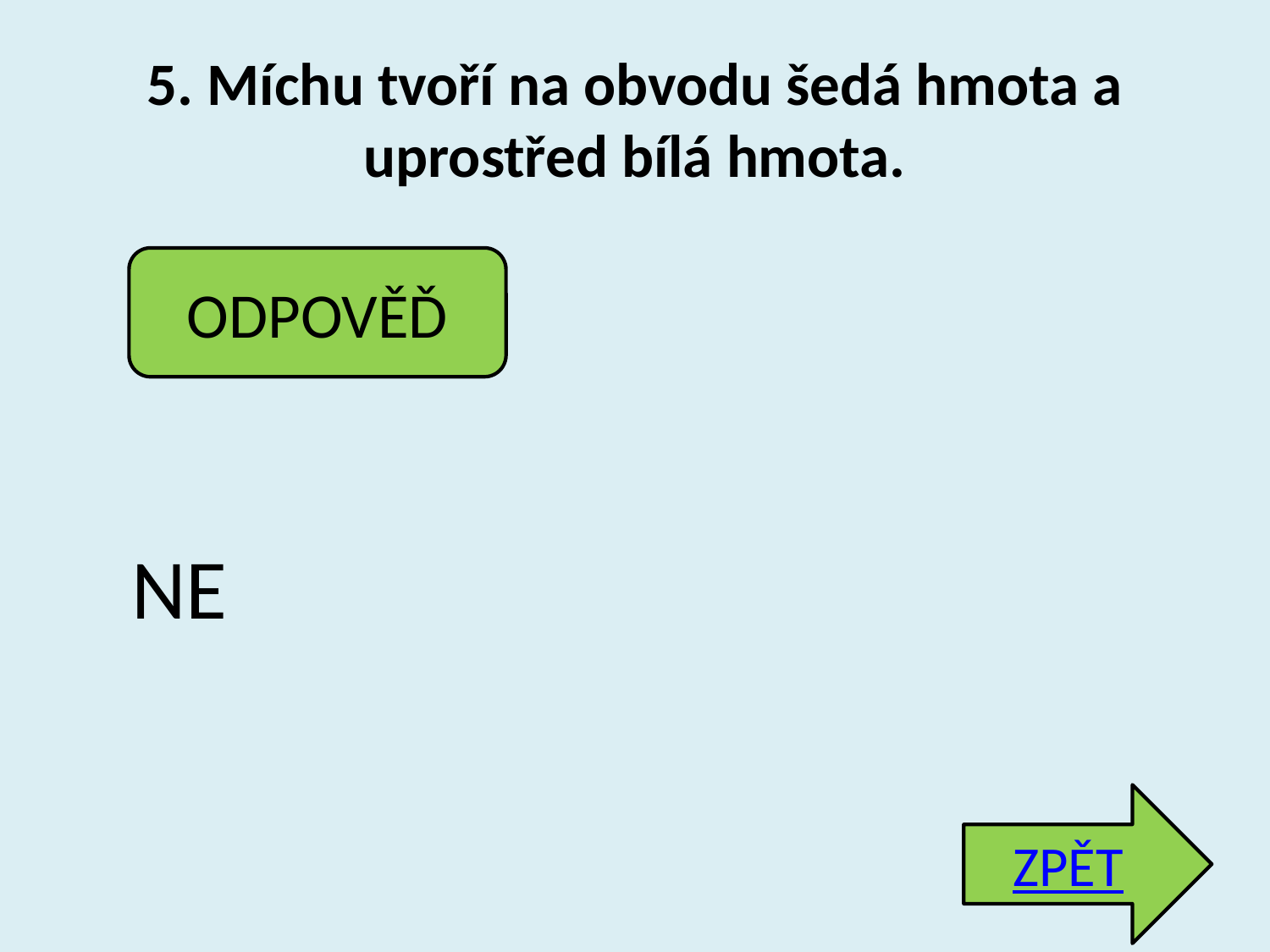

# 5. Míchu tvoří na obvodu šedá hmota a uprostřed bílá hmota.

ODPOVĚĎ

NE
ZPĚT